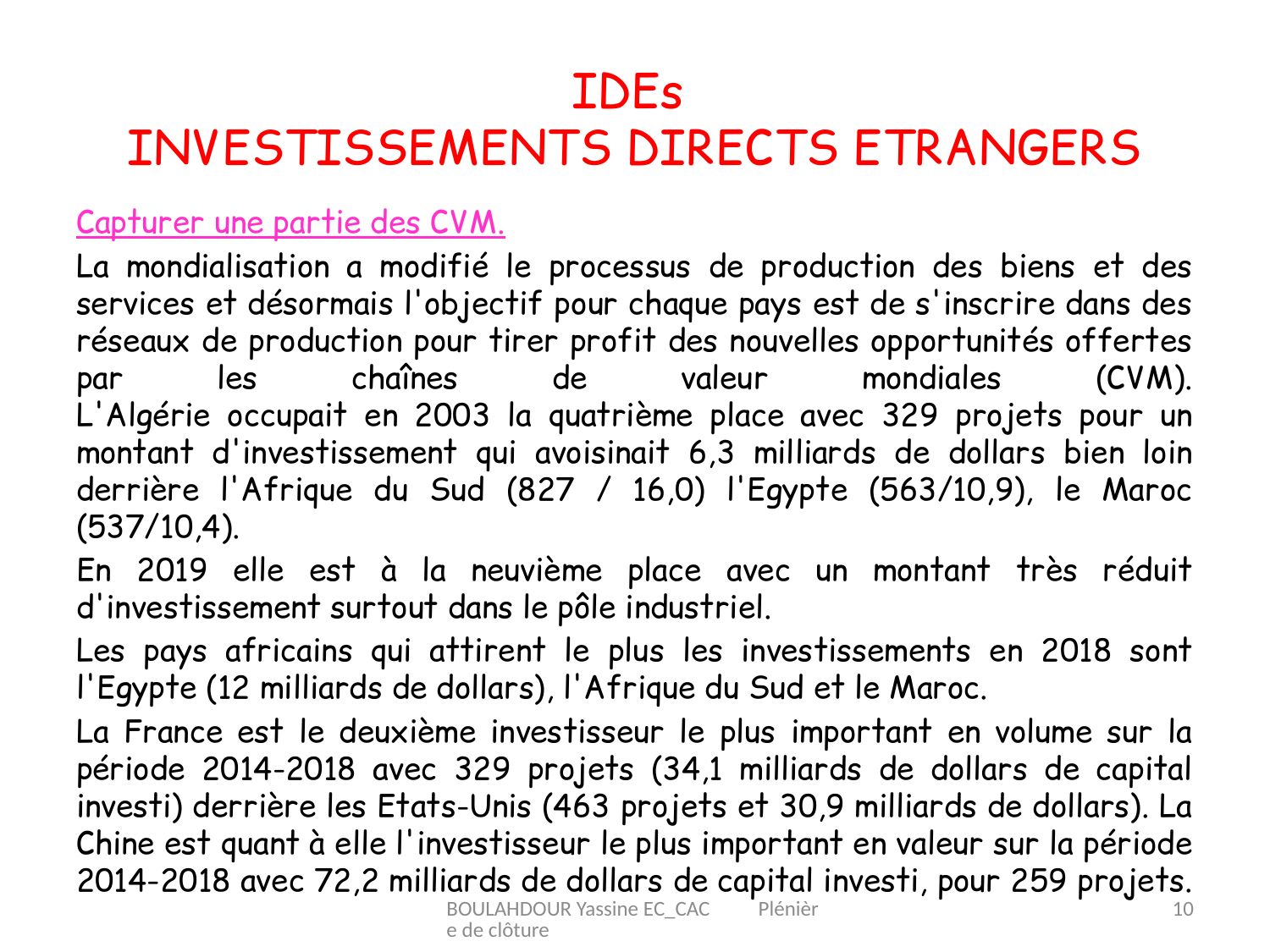

# IDEs INVESTISSEMENTS DIRECTS ETRANGERS
Capturer une partie des CVM.
La mondialisation a modifié le processus de production des biens et des services et désormais l'objectif pour chaque pays est de s'inscrire dans des réseaux de production pour tirer profit des nouvelles opportunités offertes par les chaînes de valeur mondiales (CVM).
L'Algérie occupait en 2003 la quatrième place avec 329 projets pour un montant d'investissement qui avoisinait 6,3 milliards de dollars bien loin derrière l'Afrique du Sud (827 / 16,0) l'Egypte (563/10,9), le Maroc (537/10,4).
En 2019 elle est à la neuvième place avec un montant très réduit d'investissement surtout dans le pôle industriel.
Les pays africains qui attirent le plus les investissements en 2018 sont l'Egypte (12 milliards de dollars), l'Afrique du Sud et le Maroc.
La France est le deuxième investisseur le plus important en volume sur la période 2014-2018 avec 329 projets (34,1 milliards de dollars de capital investi) derrière les Etats-Unis (463 projets et 30,9 milliards de dollars). La Chine est quant à elle l'investisseur le plus important en valeur sur la période 2014-2018 avec 72,2 milliards de dollars de capital investi, pour 259 projets.

BOULAHDOUR Yassine EC_CAC          Plénière de clôture
10